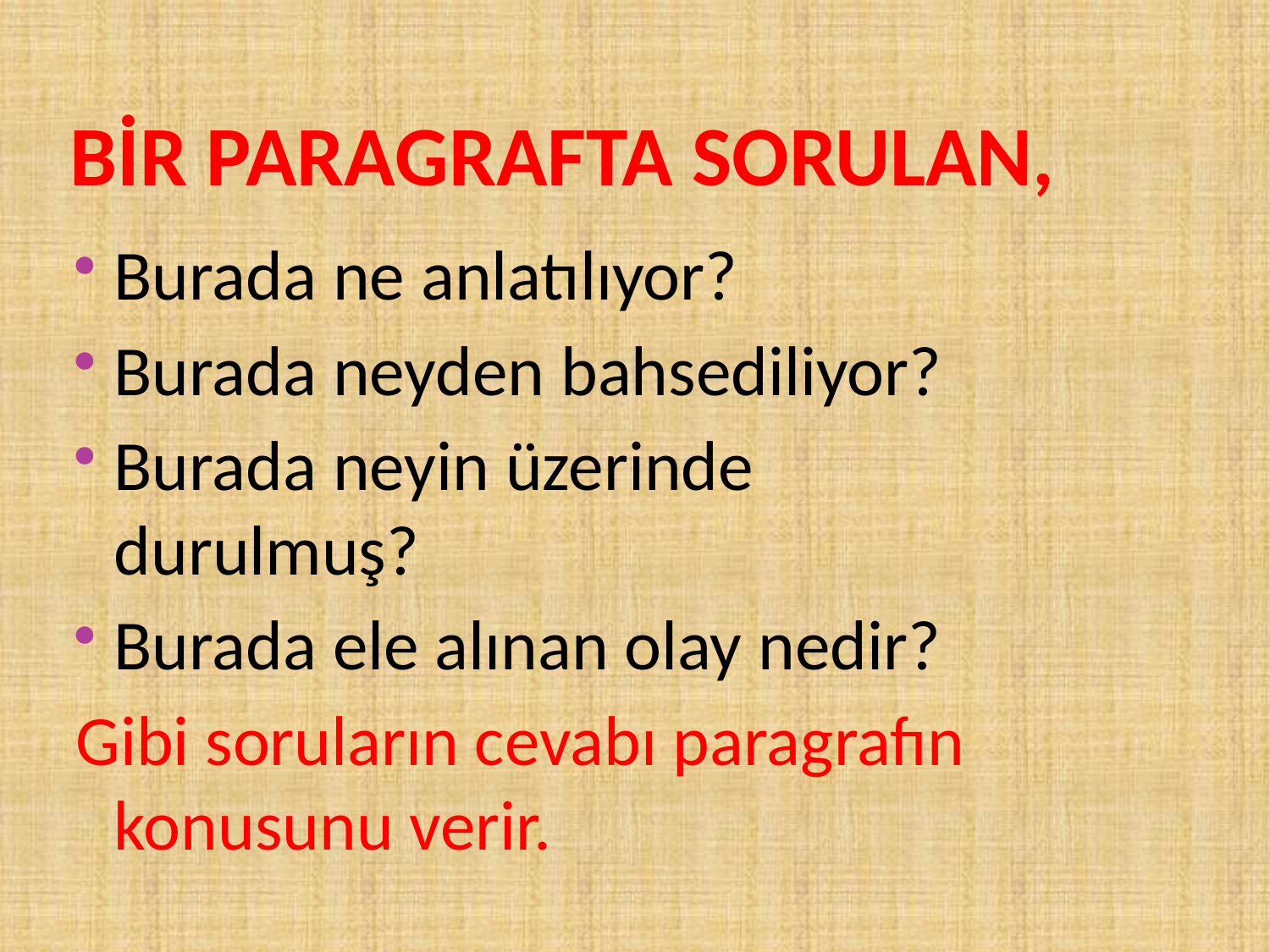

# BİR PARAGRAFTA SORULAN,
Burada ne anlatılıyor?
Burada neyden bahsediliyor?
Burada neyin üzerinde durulmuş?
Burada ele alınan olay nedir?
Gibi soruların cevabı paragrafın konusunu verir.